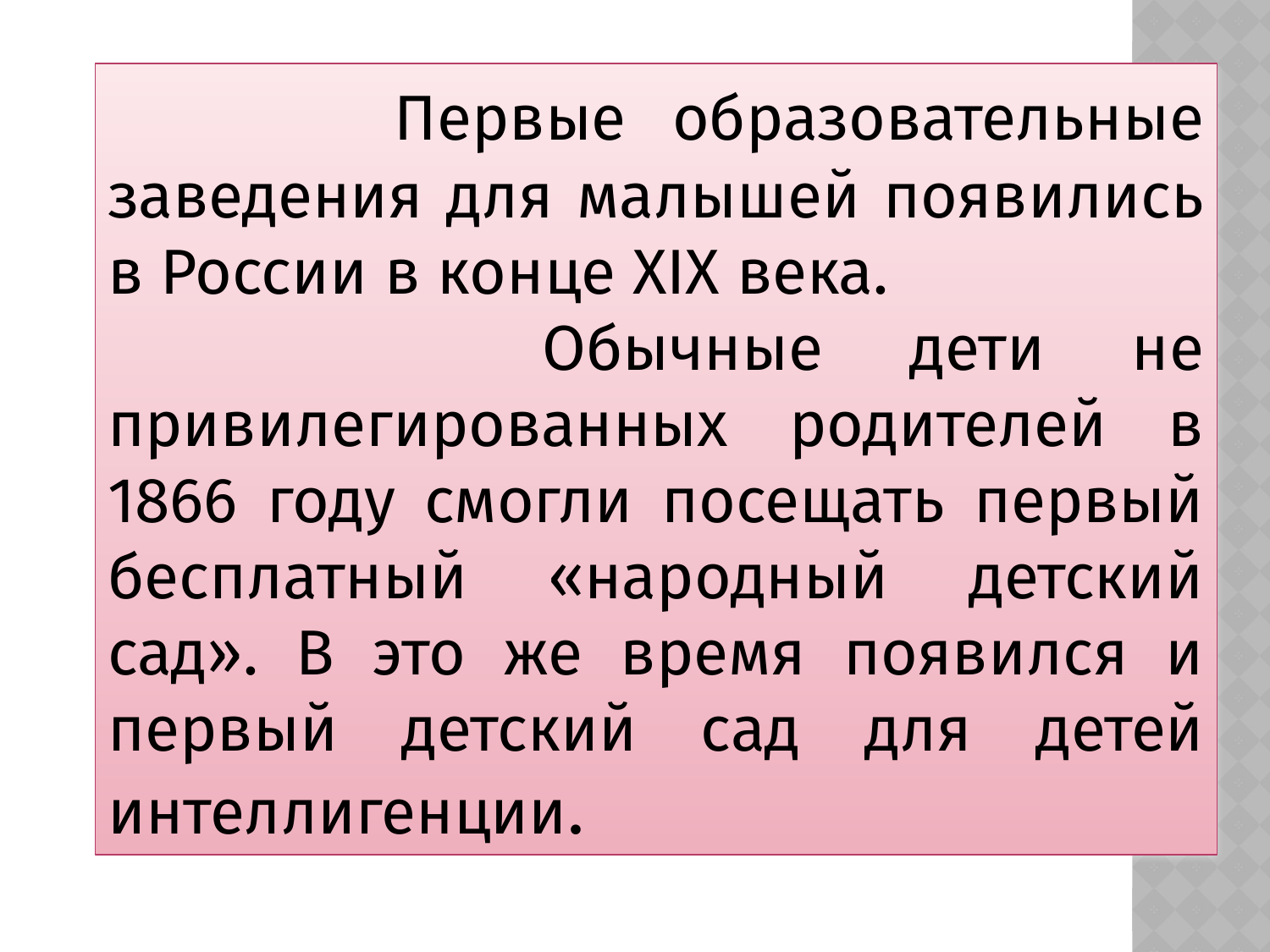

Первые образовательные заведения для малышей появились в России в конце XIX века.
     Обычные дети не привилегированных родителей в 1866 году смогли посещать первый бесплатный «народный детский сад». В это же время появился и первый детский сад для детей интеллигенции.